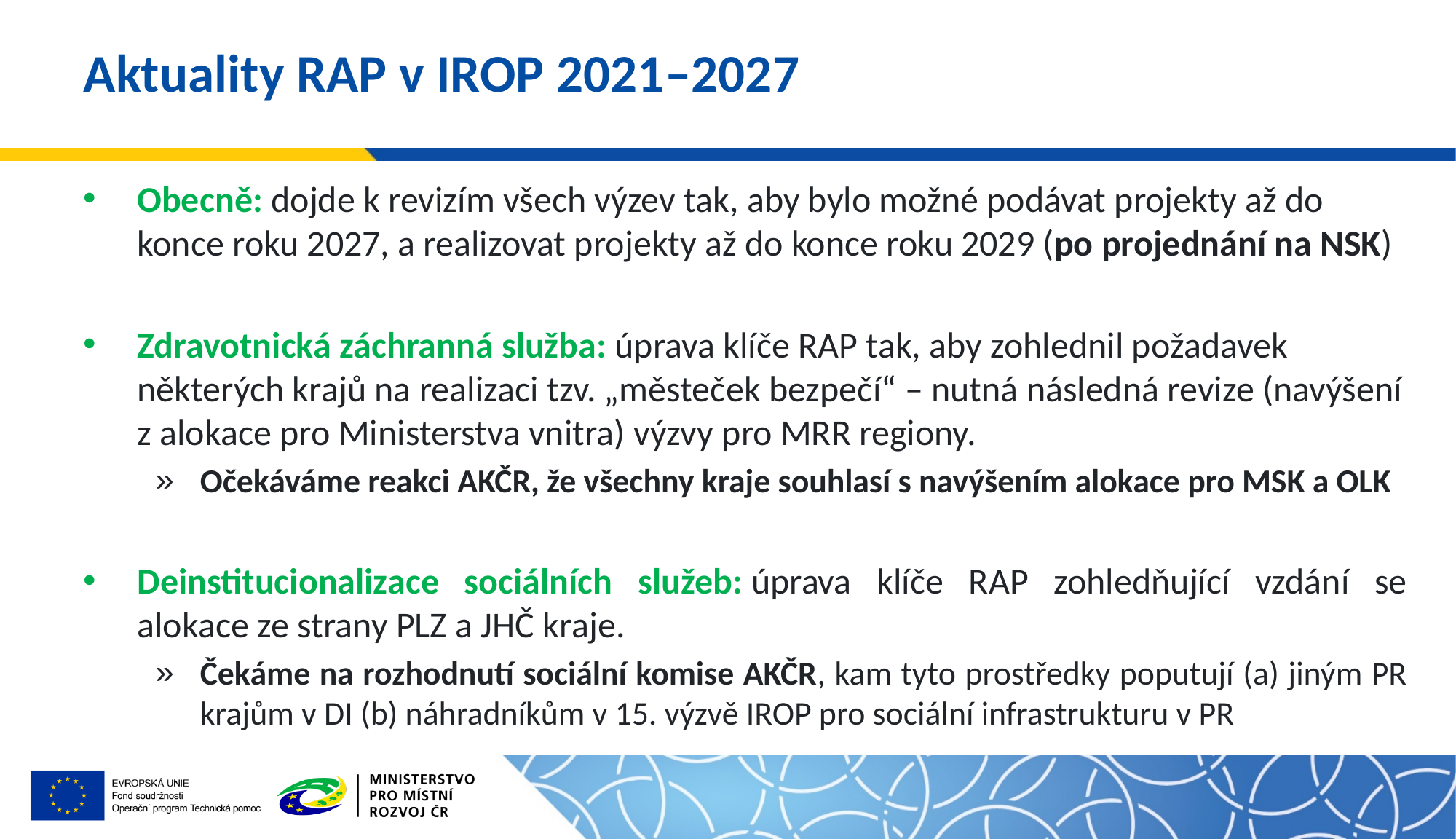

# Aktuality RAP v IROP 2021–2027
Obecně: dojde k revizím všech výzev tak, aby bylo možné podávat projekty až do konce roku 2027, a realizovat projekty až do konce roku 2029 (po projednání na NSK)

Zdravotnická záchranná služba: úprava klíče RAP tak, aby zohlednil požadavek některých krajů na realizaci tzv. „městeček bezpečí“ – nutná následná revize (navýšení z alokace pro Ministerstva vnitra) výzvy pro MRR regiony.
Očekáváme reakci AKČR, že všechny kraje souhlasí s navýšením alokace pro MSK a OLK

Deinstitucionalizace sociálních služeb: úprava klíče RAP zohledňující vzdání se alokace ze strany PLZ a JHČ kraje.
Čekáme na rozhodnutí sociální komise AKČR, kam tyto prostředky poputují (a) jiným PR krajům v DI (b) náhradníkům v 15. výzvě IROP pro sociální infrastrukturu v PR